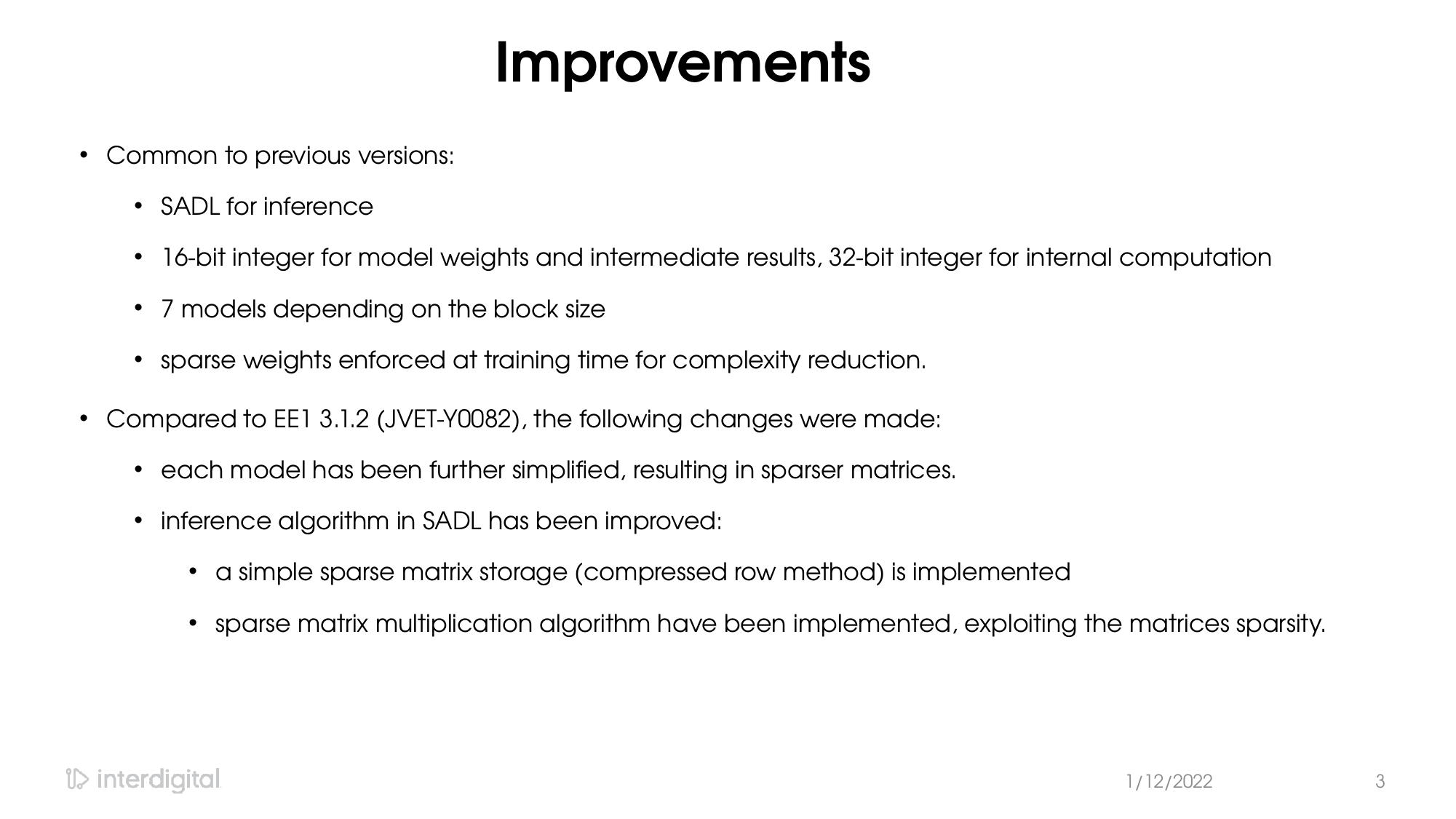

# Improvements
Common to previous versions:
SADL for inference
16-bit integer for model weights and intermediate results, 32-bit integer for internal computation
7 models depending on the block size
sparse weights enforced at training time for complexity reduction.
Compared to EE1 3.1.2 (JVET-Y0082), the following changes were made:
each model has been further simplified, resulting in sparser matrices.
inference algorithm in SADL has been improved:
a simple sparse matrix storage (compressed row method) is implemented
sparse matrix multiplication algorithm have been implemented, exploiting the matrices sparsity.
1/12/2022
3